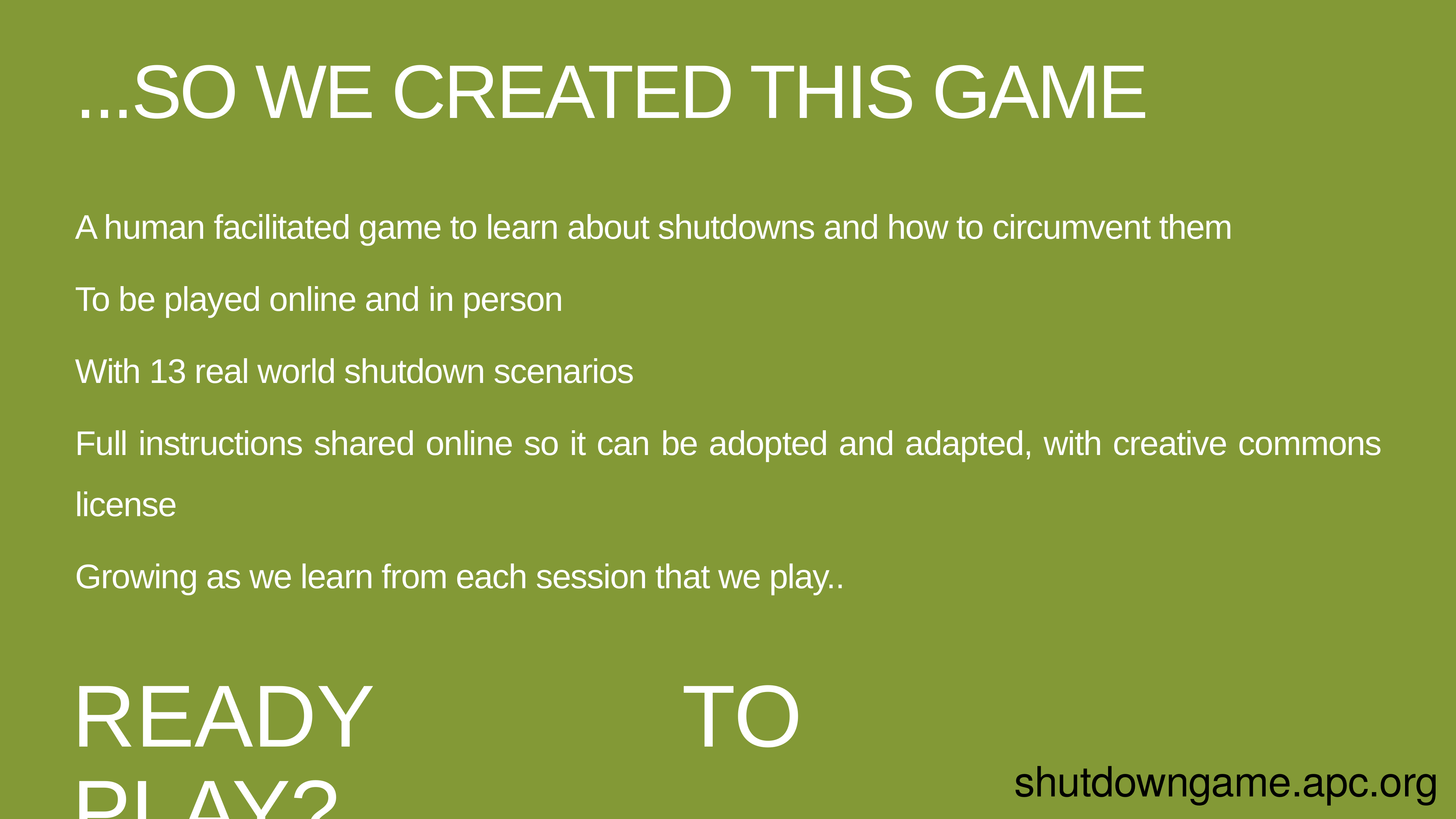

...So we created this game
A human facilitated game to learn about shutdowns and how to circumvent them
To be played online and in person
With 13 real world shutdown scenarios
Full instructions shared online so it can be adopted and adapted, with creative commons license
Growing as we learn from each session that we play..
READY TO PLAY?
shutdowngame.apc.org